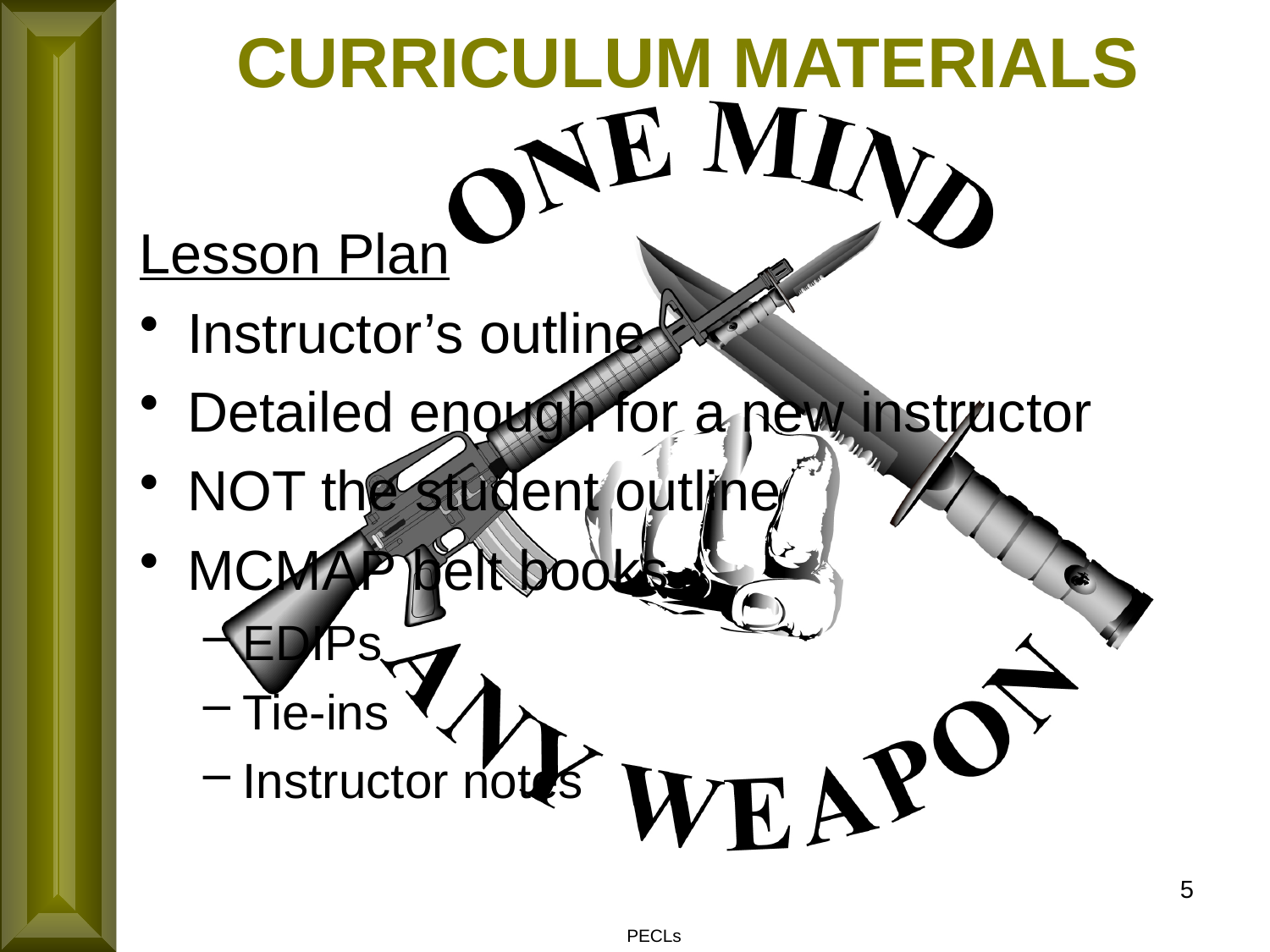

CURRICULUM MATERIALS
Lesson Plan
Instructor’s outline
Detailed enough for a new instructor
NOT the student outline
MCMAP belt books
EDIPs
Tie-ins
Instructor notes

5
PECLs